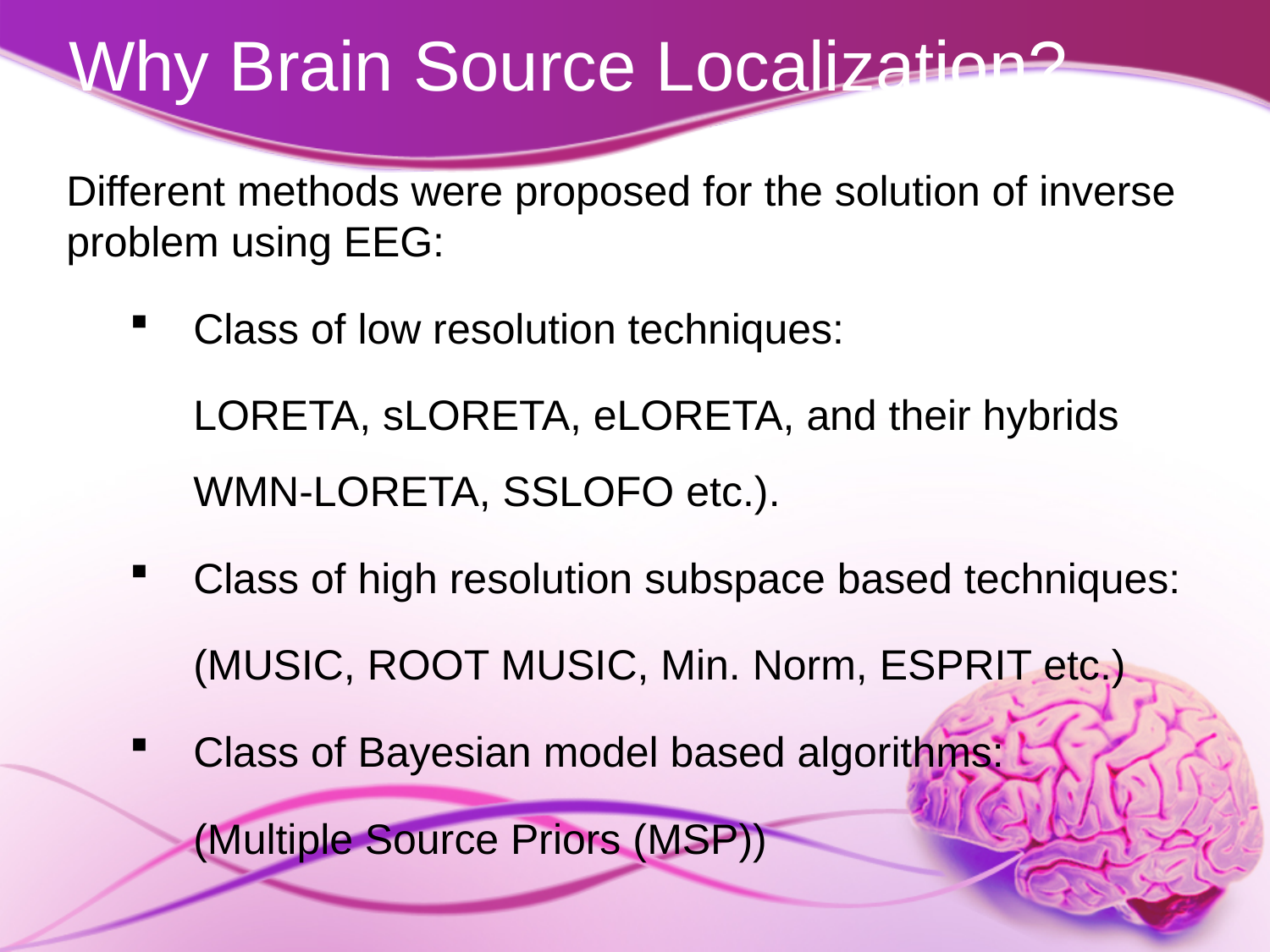

# Why Brain Source Localization?

Different methods were proposed for the solution of inverse problem using EEG:
Class of low resolution techniques:
LORETA, sLORETA, eLORETA, and their hybrids WMN-LORETA, SSLOFO etc.).
Class of high resolution subspace based techniques:
(MUSIC, ROOT MUSIC, Min. Norm, ESPRIT etc.)
Class of Bayesian model based algorithms:
(Multiple Source Priors (MSP))